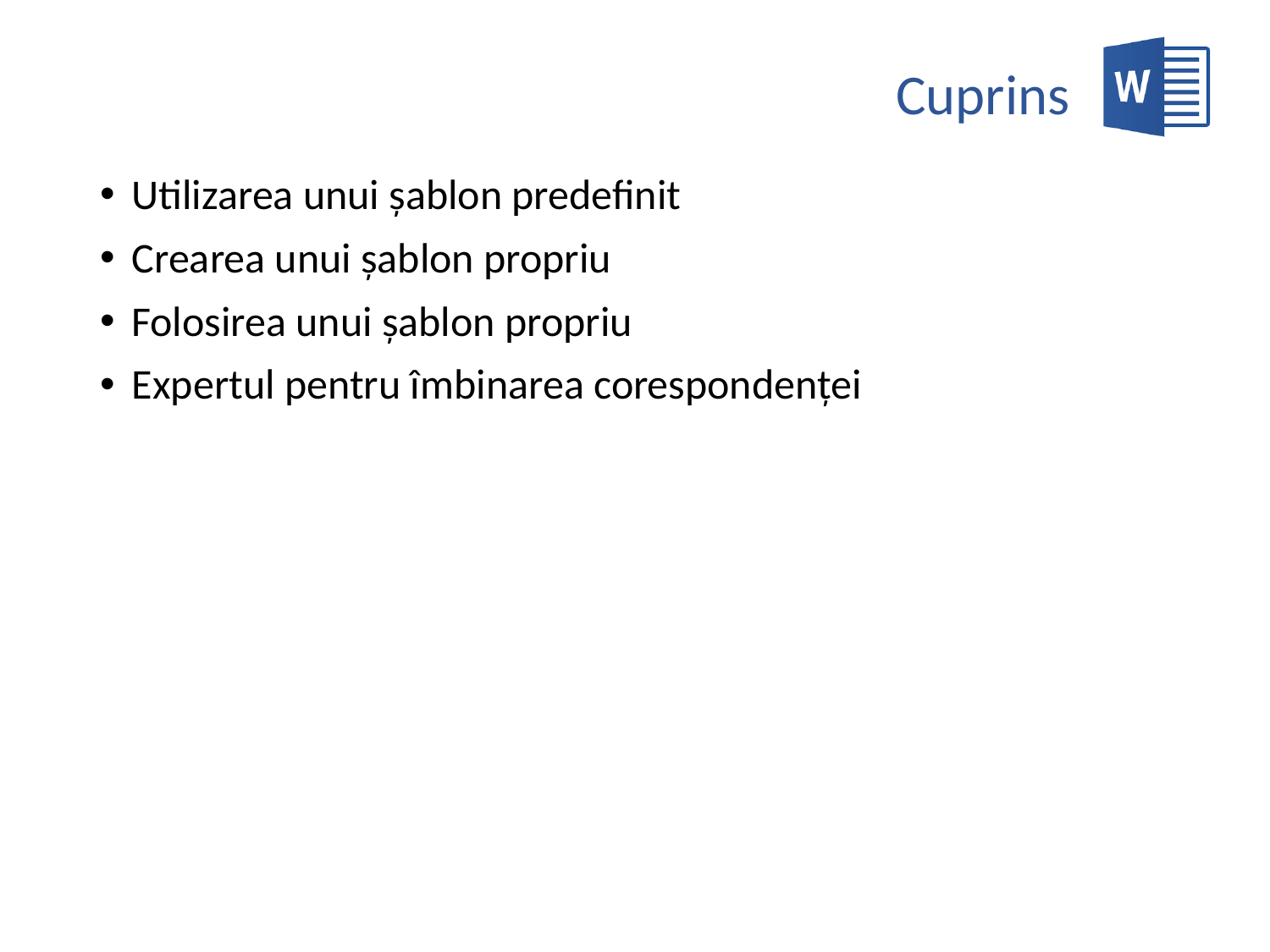

# Cuprins
Utilizarea unui şablon predefinit
Crearea unui şablon propriu
Folosirea unui şablon propriu
Expertul pentru îmbinarea corespondenţei